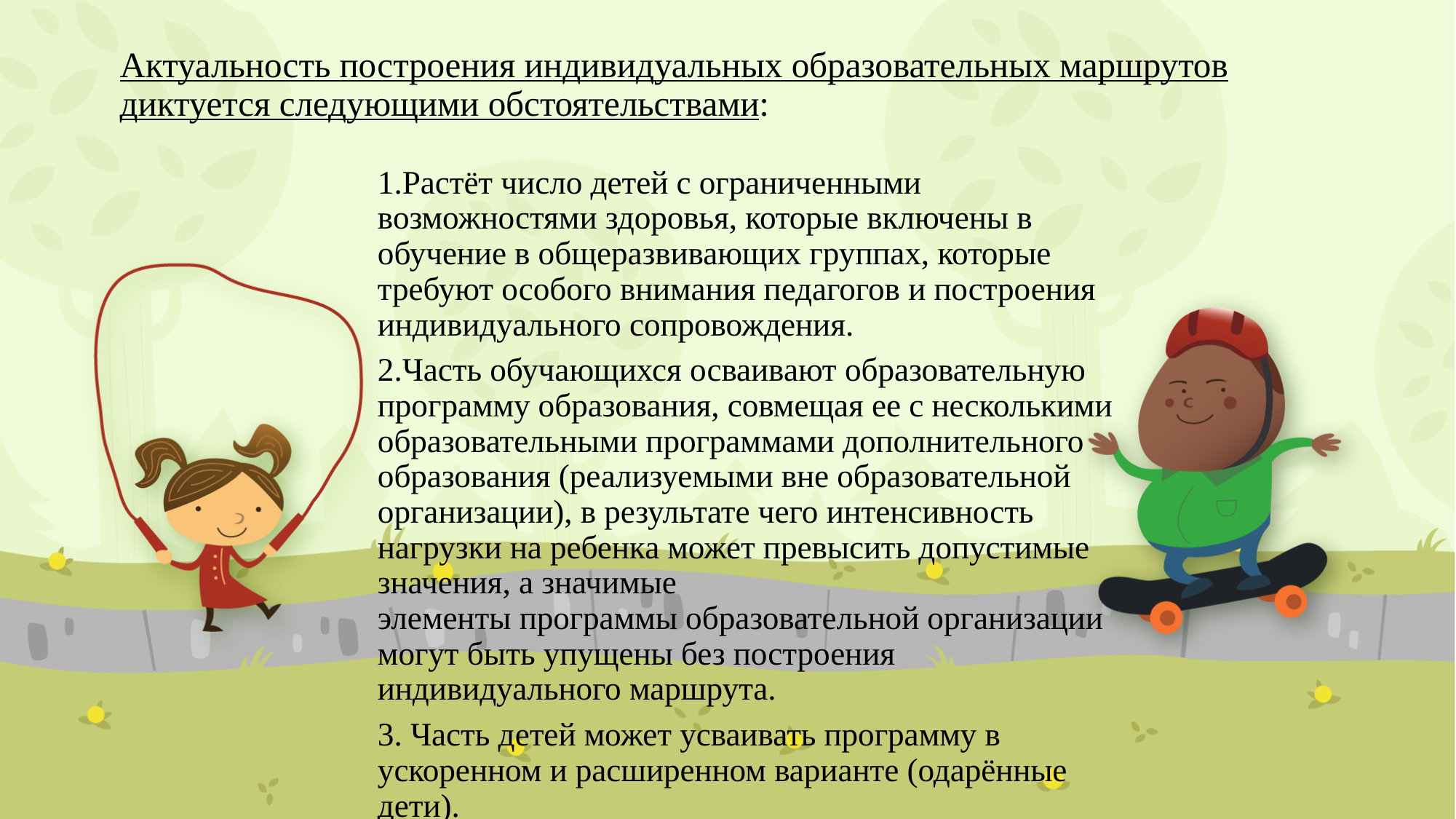

# Актуальность построения индивидуальных образовательных маршрутов диктуется следующими обстоятельствами:
1.Растёт число детей с ограниченными возможностями здоровья, которые включены в обучение в общеразвивающих группах, которые требуют особого внимания педагогов и построения индивидуального сопровождения.
2.Часть обучающихся осваивают образовательную программу образования, совмещая ее с несколькими образовательными программами дополнительного образования (реализуемыми вне образовательной организации), в результате чего интенсивность нагрузки на ребенка может превысить допустимые значения, а значимые
элементы программы образовательной организации могут быть упущены без построения индивидуального маршрута.
3. Часть детей может усваивать программу в ускоренном и расширенном варианте (одарённые дети).